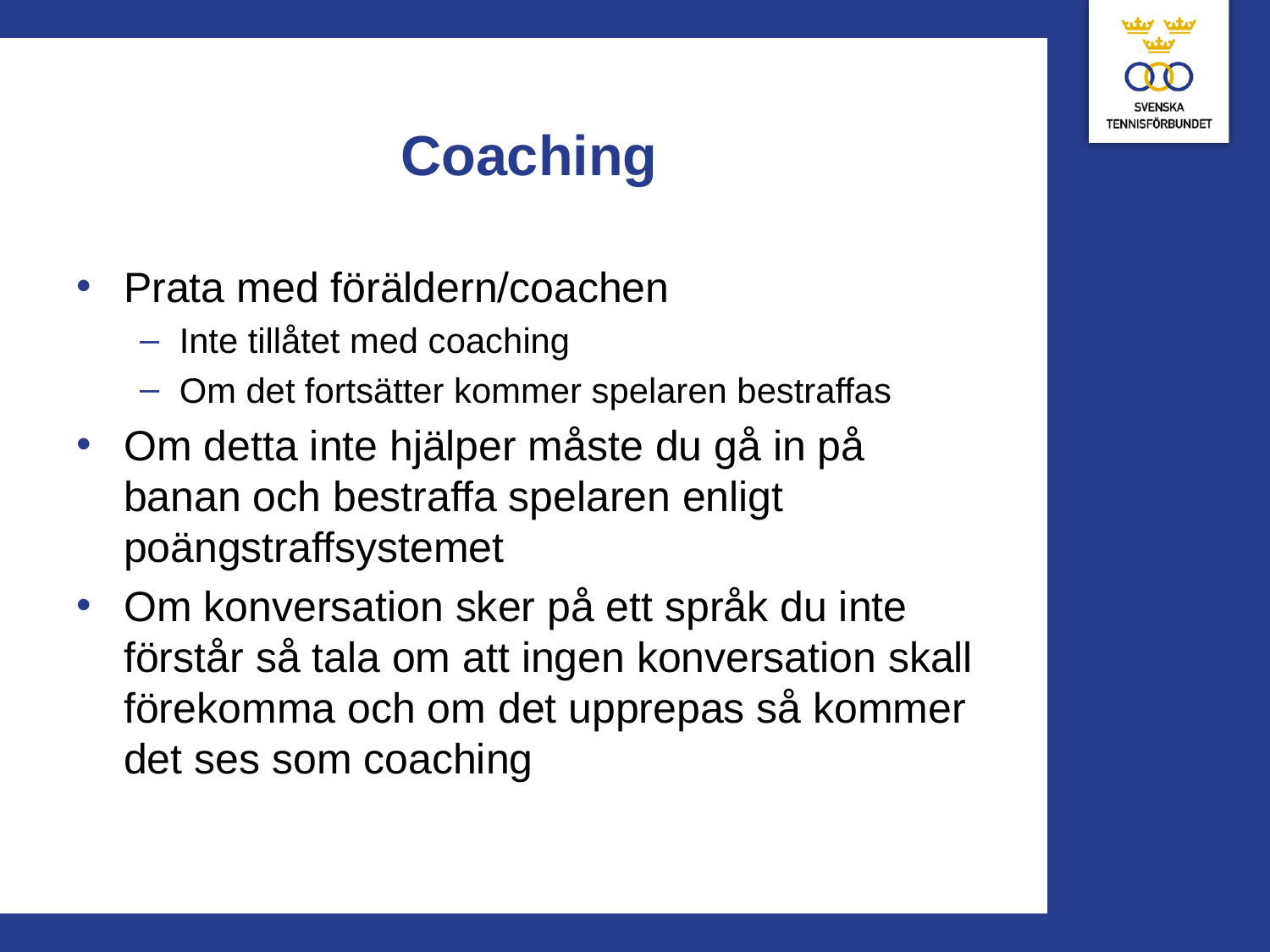

# Coaching
Prata med föräldern/coachen
Inte tillåtet med coaching
Om det fortsätter kommer spelaren bestraffas
Om detta inte hjälper måste du gå in på banan och bestraffa spelaren enligt poängstraffsystemet
Om konversation sker på ett språk du inte förstår så tala om att ingen konversation skall förekomma och om det upprepas så kommer det ses som coaching